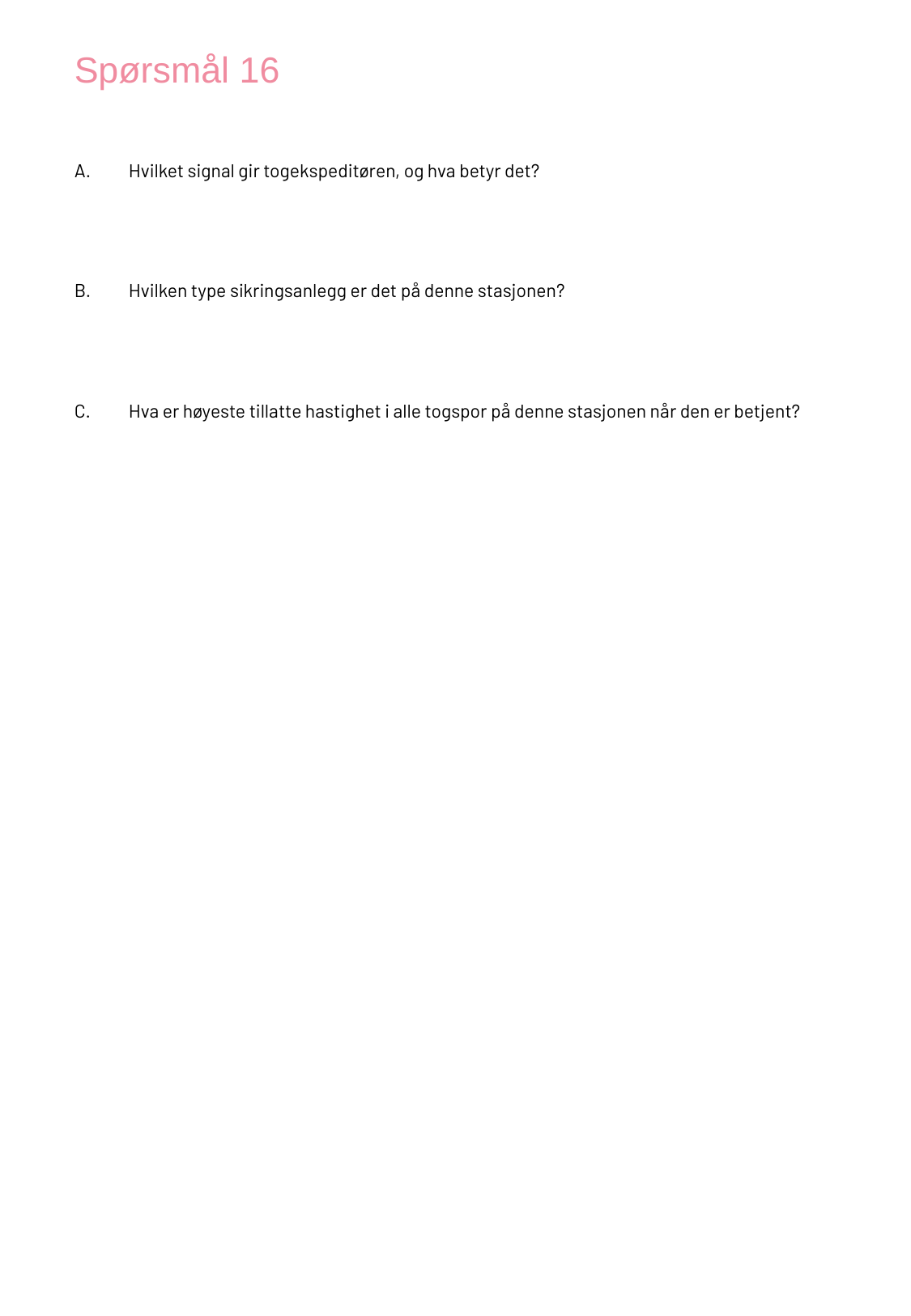

Spørsmål 16
Hvilket signal gir togekspeditøren, og hva betyr det?

Hvilken type sikringsanlegg er det på denne stasjonen?

Hva er høyeste tillatte hastighet i alle togspor på denne stasjonen når den er betjent?